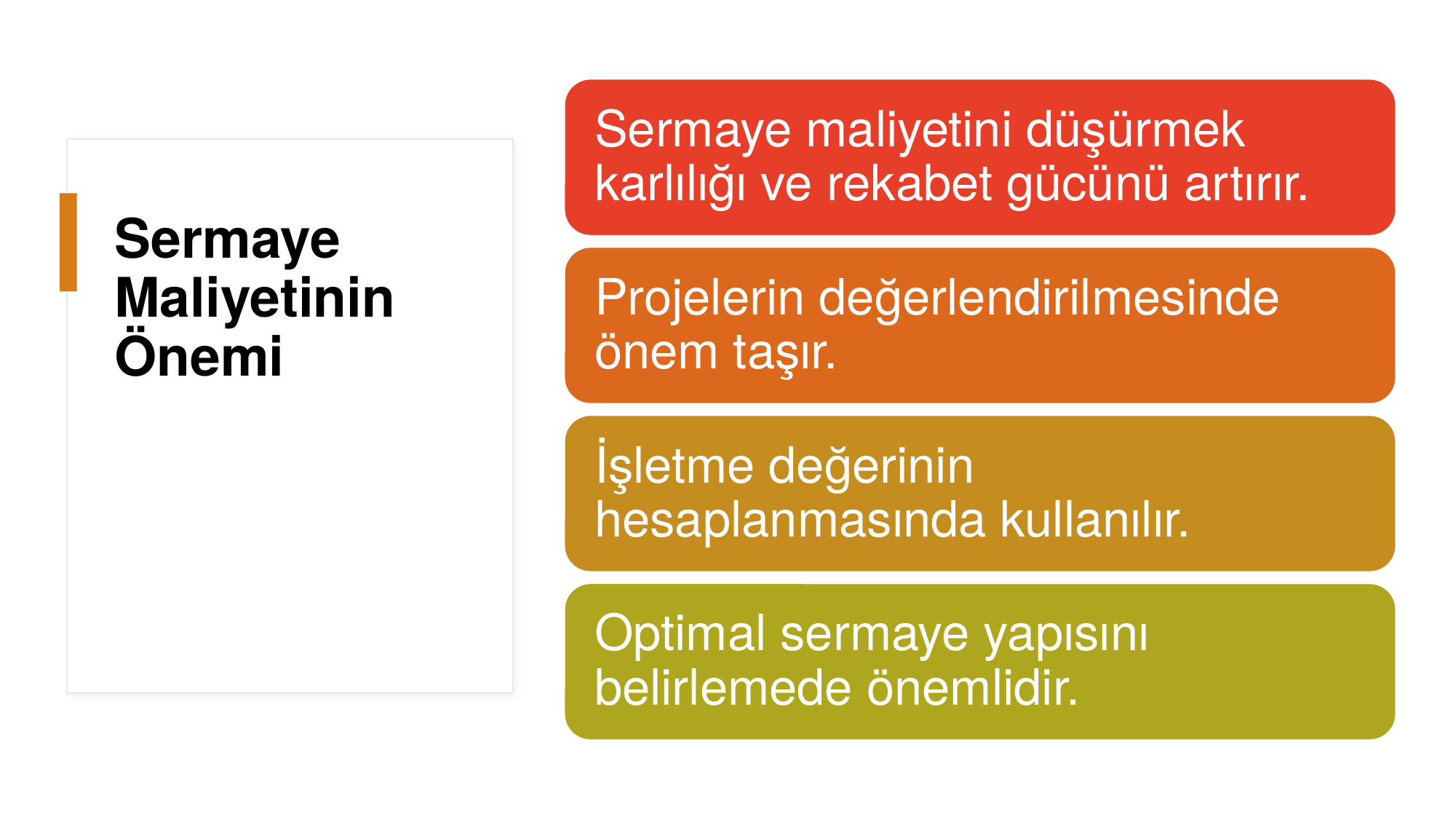

Sermaye maliyetini düşürmek karlılığı ve rekabet gücünü artırır.
Projelerin değerlendirilmesinde önem taşır.
İşletme değerinin hesaplanmasında kullanılır.
Optimal sermaye yapısını belirlemede önemlidir.

# Sermaye Maliyetinin Önemi